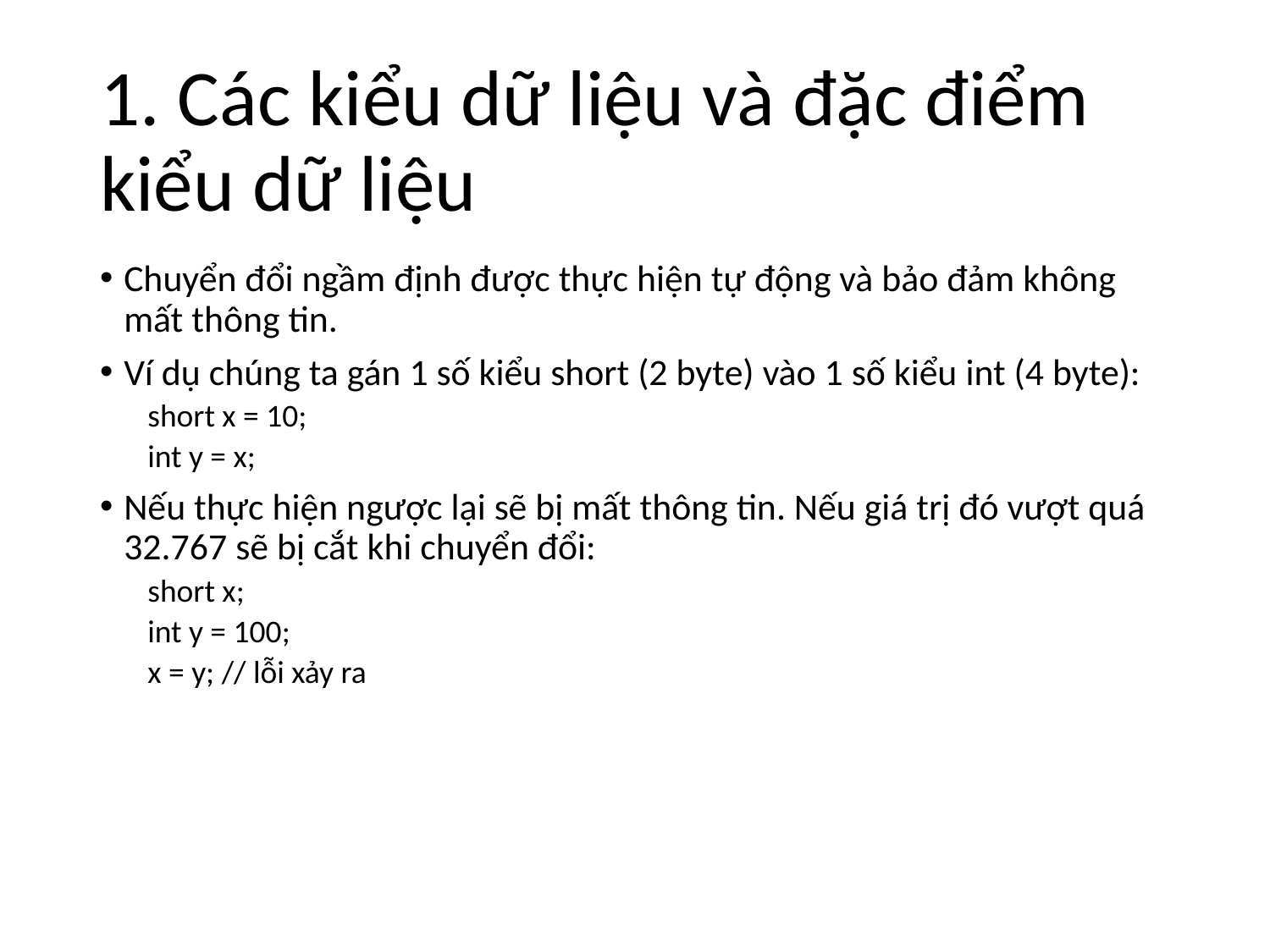

# 1. Các kiểu dữ liệu và đặc điểm kiểu dữ liệu
Chuyển đổi ngầm định được thực hiện tự động và bảo đảm không mất thông tin.
Ví dụ chúng ta gán 1 số kiểu short (2 byte) vào 1 số kiểu int (4 byte):
short x = 10;
int y = x;
Nếu thực hiện ngược lại sẽ bị mất thông tin. Nếu giá trị đó vượt quá 32.767 sẽ bị cắt khi chuyển đổi:
short x;
int y = 100;
x = y; // lỗi xảy ra